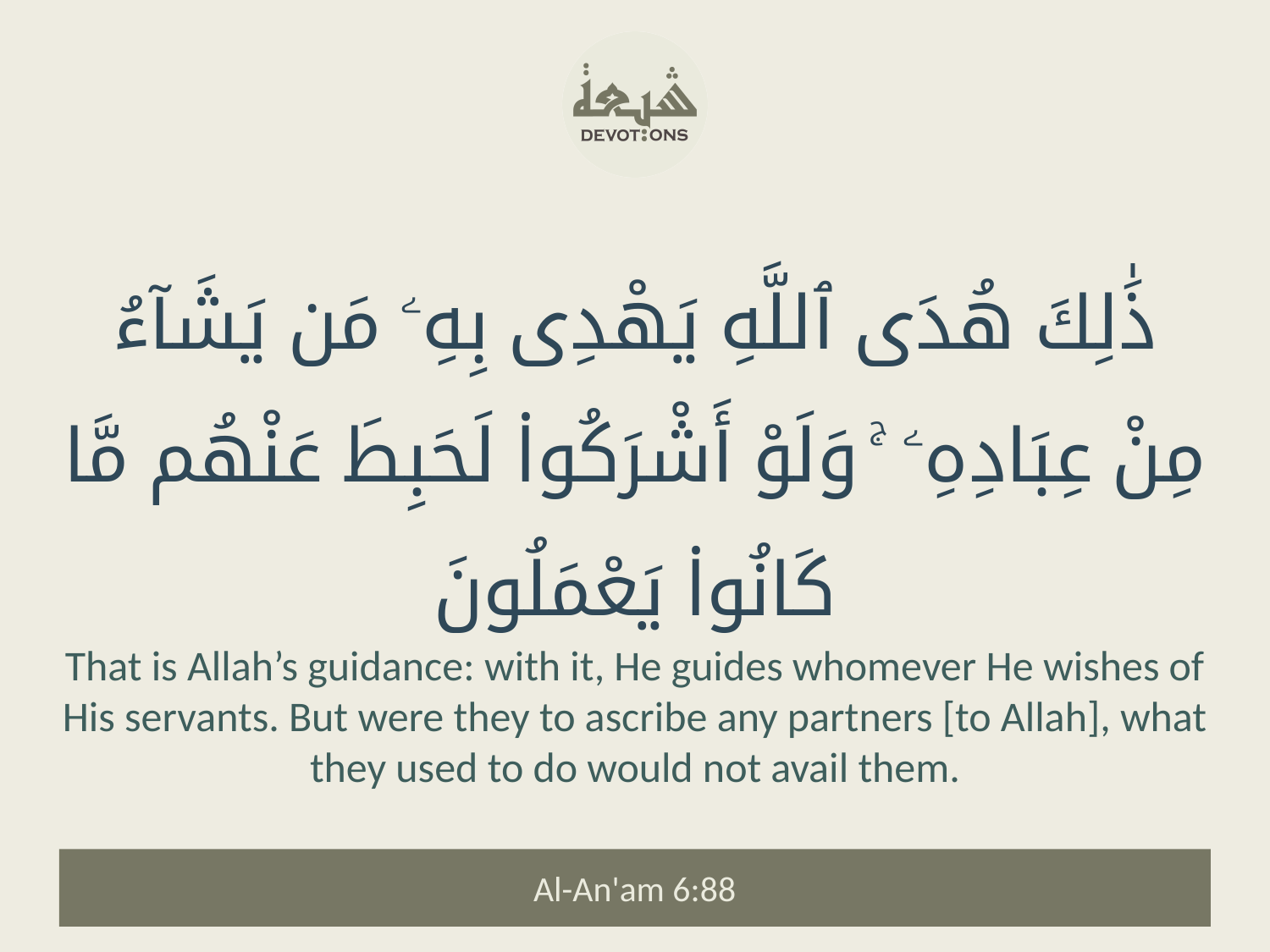

ذَٰلِكَ هُدَى ٱللَّهِ يَهْدِى بِهِۦ مَن يَشَآءُ مِنْ عِبَادِهِۦ ۚ وَلَوْ أَشْرَكُوا۟ لَحَبِطَ عَنْهُم مَّا كَانُوا۟ يَعْمَلُونَ
That is Allah’s guidance: with it, He guides whomever He wishes of His servants. But were they to ascribe any partners [to Allah], what they used to do would not avail them.
Al-An'am 6:88